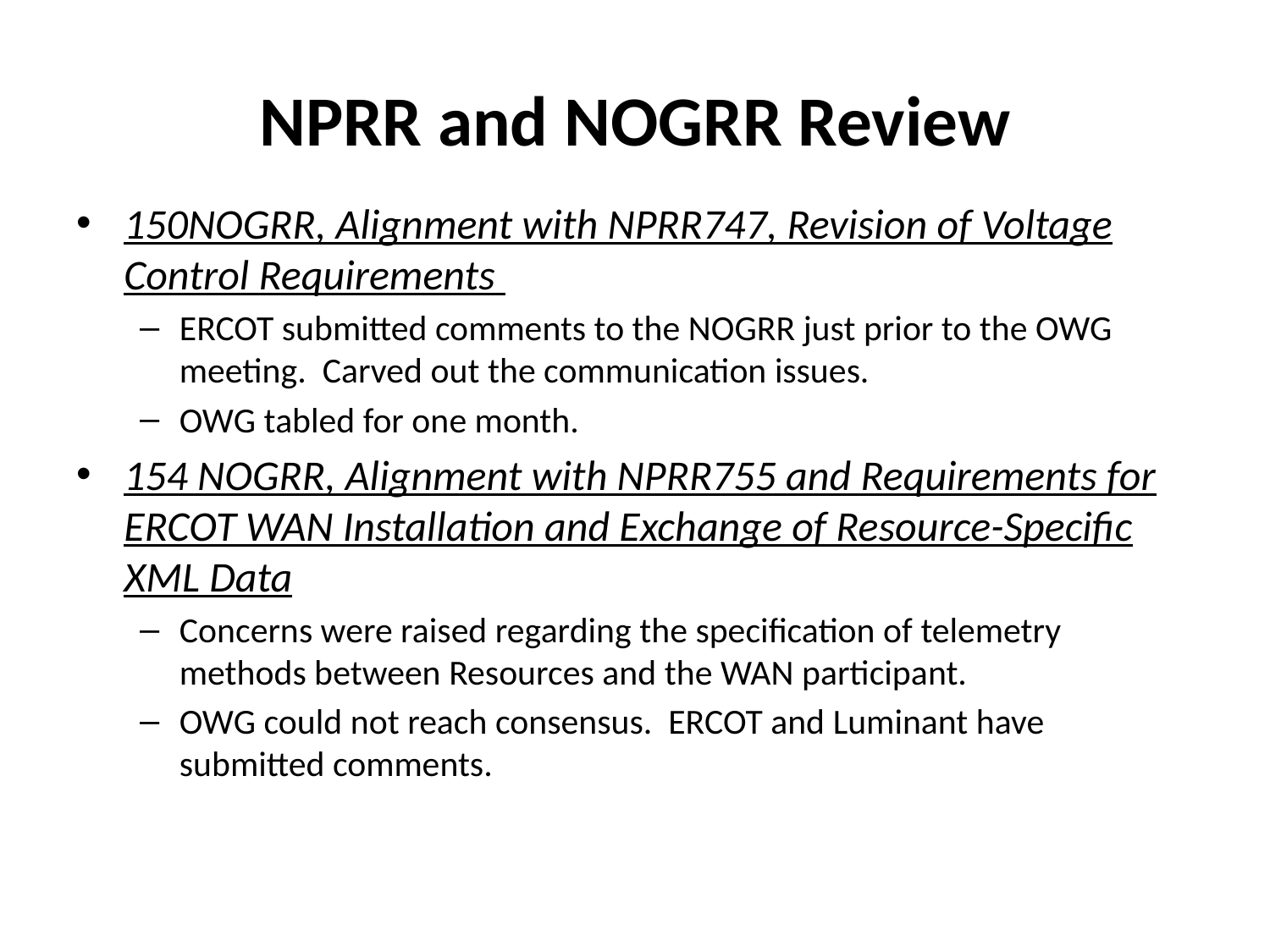

# NPRR and NOGRR Review
150NOGRR, Alignment with NPRR747, Revision of Voltage Control Requirements
ERCOT submitted comments to the NOGRR just prior to the OWG meeting.  Carved out the communication issues.
OWG tabled for one month.
154 NOGRR, Alignment with NPRR755 and Requirements for ERCOT WAN Installation and Exchange of Resource-Specific XML Data
Concerns were raised regarding the specification of telemetry methods between Resources and the WAN participant.
OWG could not reach consensus.  ERCOT and Luminant have submitted comments.